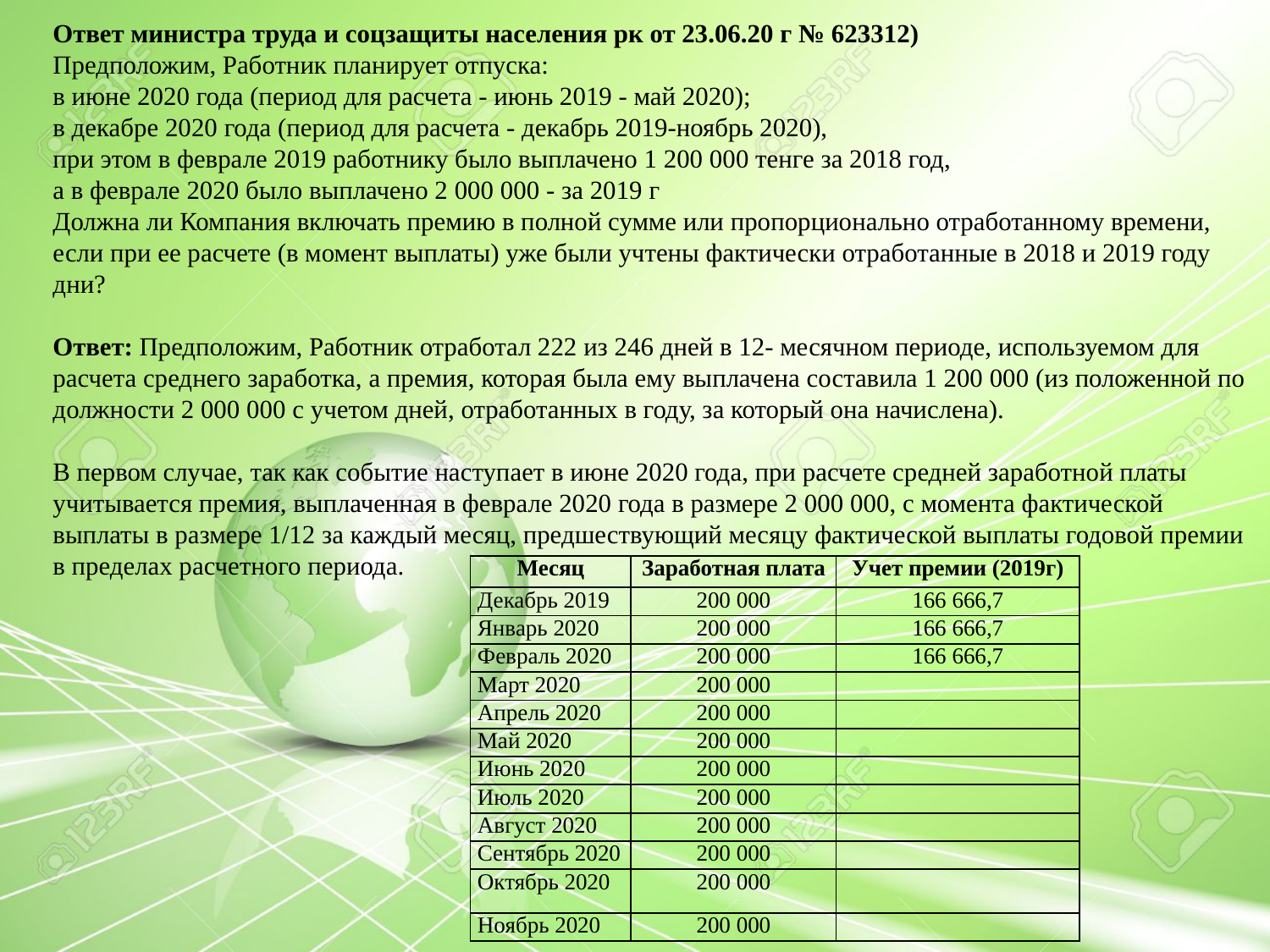

Ответ министра труда и соцзащиты населения рк от 23.06.20 г № 623312)
Предположим, Работник планирует отпуска:
в июне 2020 года (период для расчета - июнь 2019 - май 2020);
в декабре 2020 года (период для расчета - декабрь 2019-ноябрь 2020),
при этом в феврале 2019 работнику было выплачено 1 200 000 тенге за 2018 год,
а в феврале 2020 было выплачено 2 000 000 - за 2019 г
Должна ли Компания включать премию в полной сумме или пропорционально отработанному времени, если при ее расчете (в момент выплаты) уже были учтены фактически отработанные в 2018 и 2019 году дни?

Ответ: Предположим, Работник отработал 222 из 246 дней в 12- месячном периоде, используемом для расчета среднего заработка, а премия, которая была ему выплачена составила 1 200 000 (из положенной по должности 2 000 000 с учетом дней, отработанных в году, за который она начислена).

В первом случае, так как событие наступает в июне 2020 года, при расчете средней заработной платы учитывается премия, выплаченная в феврале 2020 года в размере 2 000 000, с момента фактической выплаты в размере 1/12 за каждый месяц, предшествующий месяцу фактической выплаты годовой премии в пределах расчетного периода.

| Месяц | Заработная плата | Учет премии (2019г) |
| --- | --- | --- |
| Декабрь 2019 | 200 000 | 166 666,7 |
| Январь 2020 | 200 000 | 166 666,7 |
| Февраль 2020 | 200 000 | 166 666,7 |
| Март 2020 | 200 000 |  |
| Апрель 2020 | 200 000 |  |
| Май 2020 | 200 000 |  |
| Июнь 2020 | 200 000 |  |
| Июль 2020 | 200 000 |  |
| Август 2020 | 200 000 |  |
| Сентябрь 2020 | 200 000 |  |
| Октябрь 2020 | 200 000 |  |
| Ноябрь 2020 | 200 000 |  |